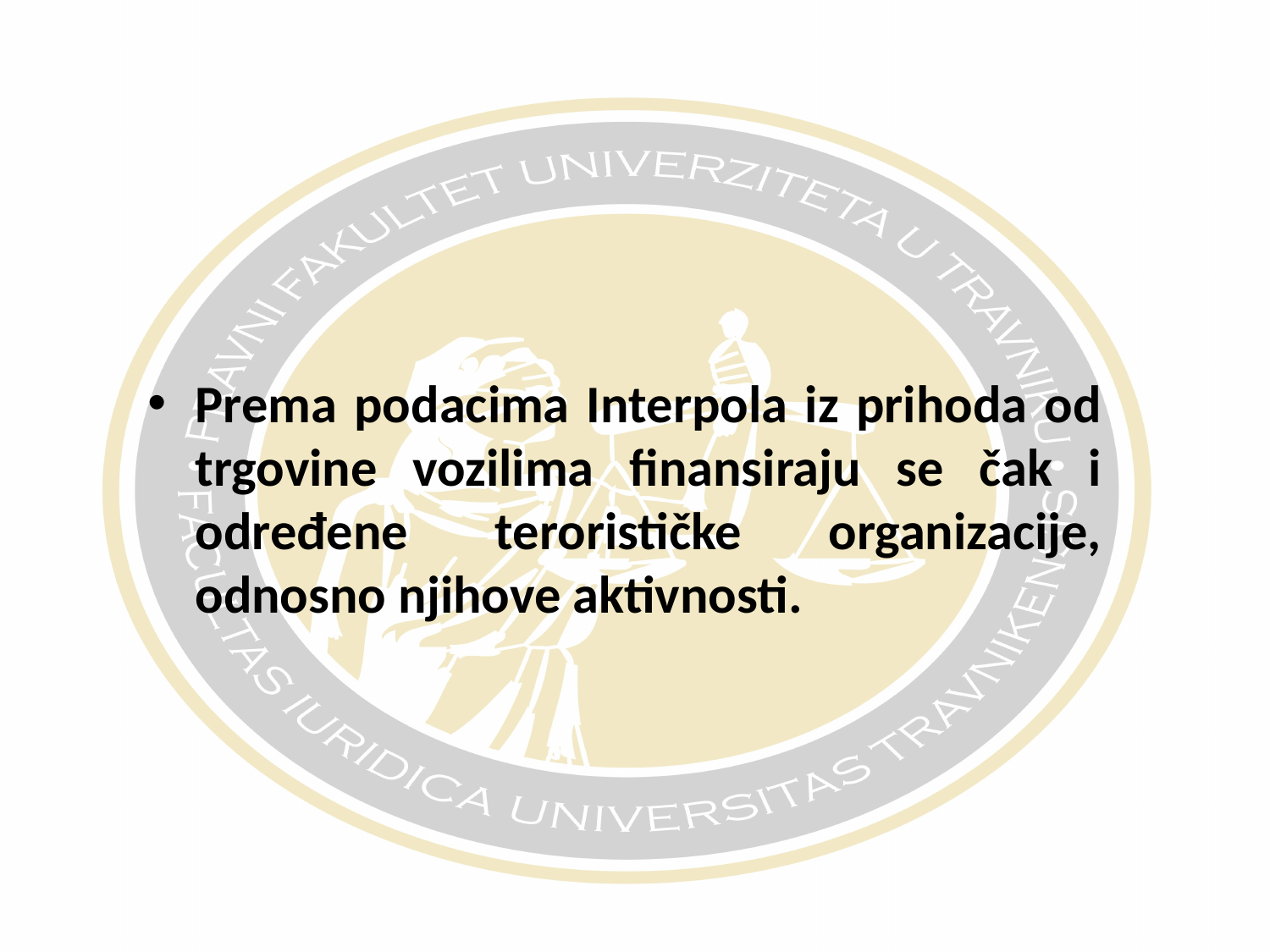

#
Prema podacima Interpola iz prihoda od trgovine vozilima finansiraju se čak i određene terorističke organizacije, odnosno njihove aktivnosti.